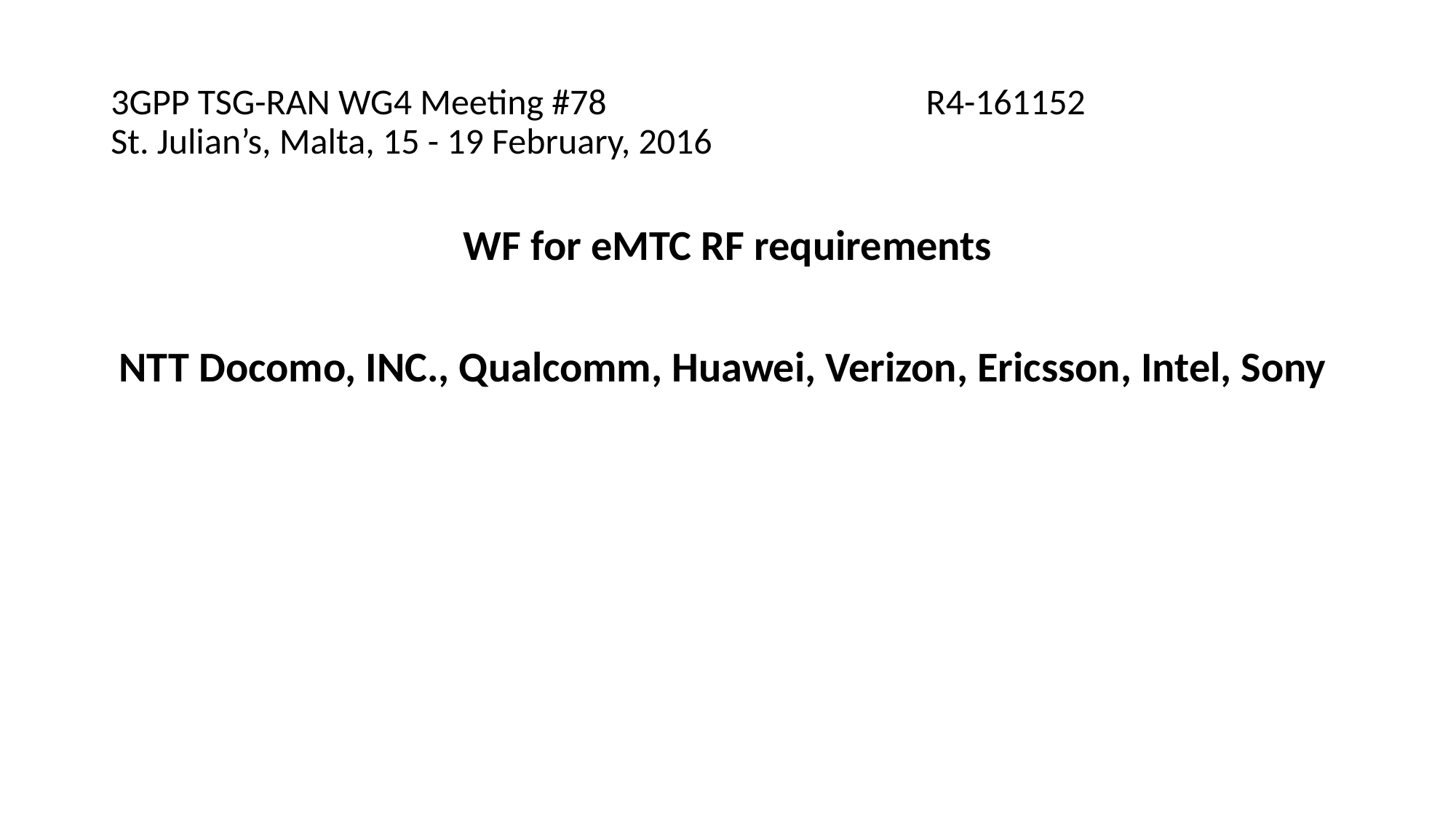

# 3GPP TSG-RAN WG4 Meeting #78                                       R4-161152 St. Julian’s, Malta, 15 - 19 February, 2016
WF for eMTC RF requirements

NTT Docomo, INC., Qualcomm, Huawei, Verizon, Ericsson, Intel, Sony